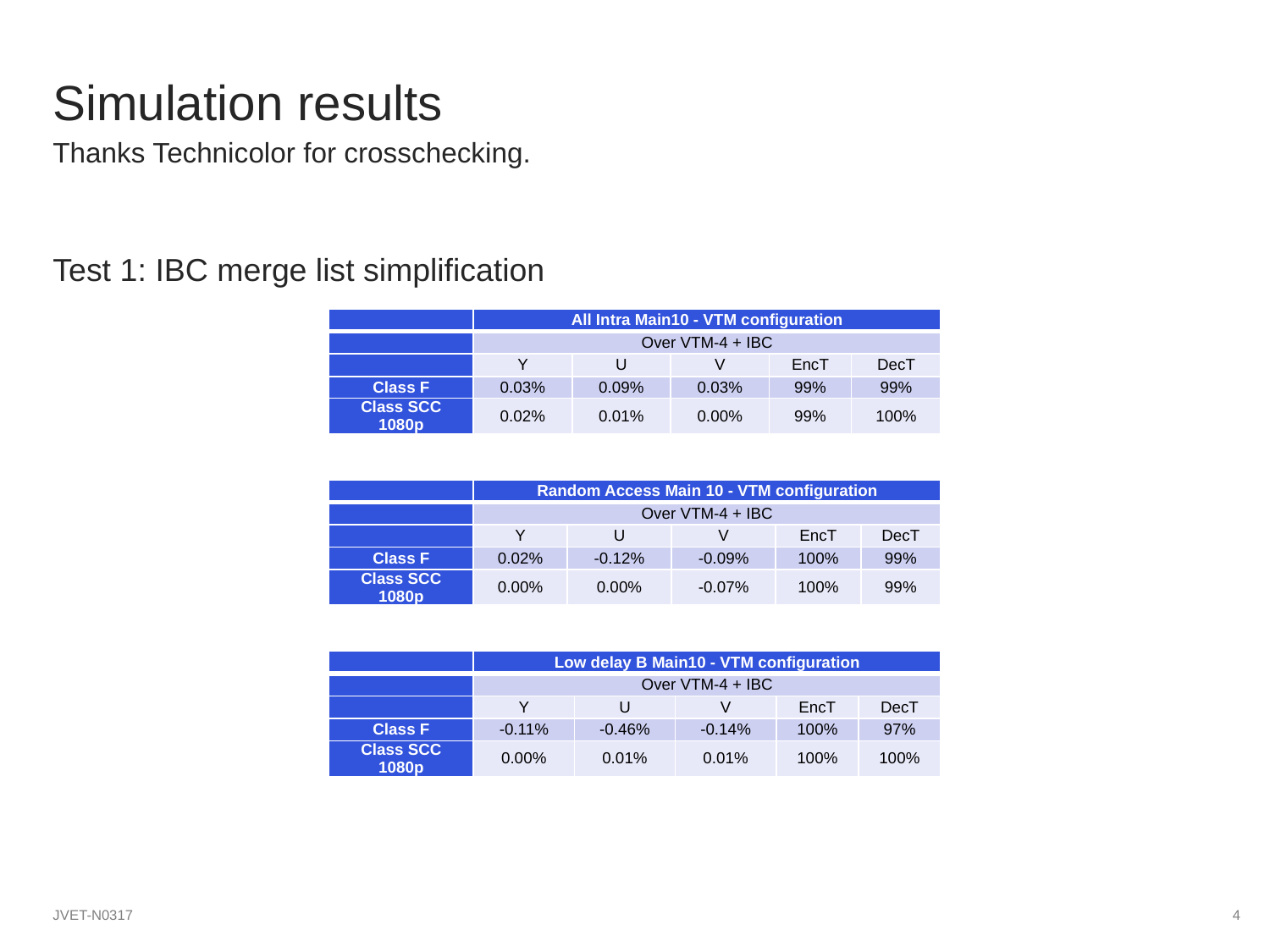

# Simulation results
Thanks Technicolor for crosschecking.
Test 1: IBC merge list simplification

|  | All Intra Main10 - VTM configuration |  |  |  |  |
| --- | --- | --- | --- | --- | --- |
|  | Over VTM-4 + IBC |  |  |  |  |
|  | Y | U | V | EncT | DecT |
| Class F | 0.03% | 0.09% | 0.03% | 99% | 99% |
| Class SCC 1080p | 0.02% | 0.01% | 0.00% | 99% | 100% |
|  | Random Access Main 10 - VTM configuration |  |  |  |  |
| --- | --- | --- | --- | --- | --- |
|  | Over VTM-4 + IBC |  |  |  |  |
|  | Y | U | V | EncT | DecT |
| Class F | 0.02% | -0.12% | -0.09% | 100% | 99% |
| Class SCC 1080p | 0.00% | 0.00% | -0.07% | 100% | 99% |
|  | Low delay B Main10 - VTM configuration |  |  |  |  |
| --- | --- | --- | --- | --- | --- |
|  | Over VTM-4 + IBC |  |  |  |  |
|  | Y | U | V | EncT | DecT |
| Class F | -0.11% | -0.46% | -0.14% | 100% | 97% |
| Class SCC 1080p | 0.00% | 0.01% | 0.01% | 100% | 100% |
JVET-N0317